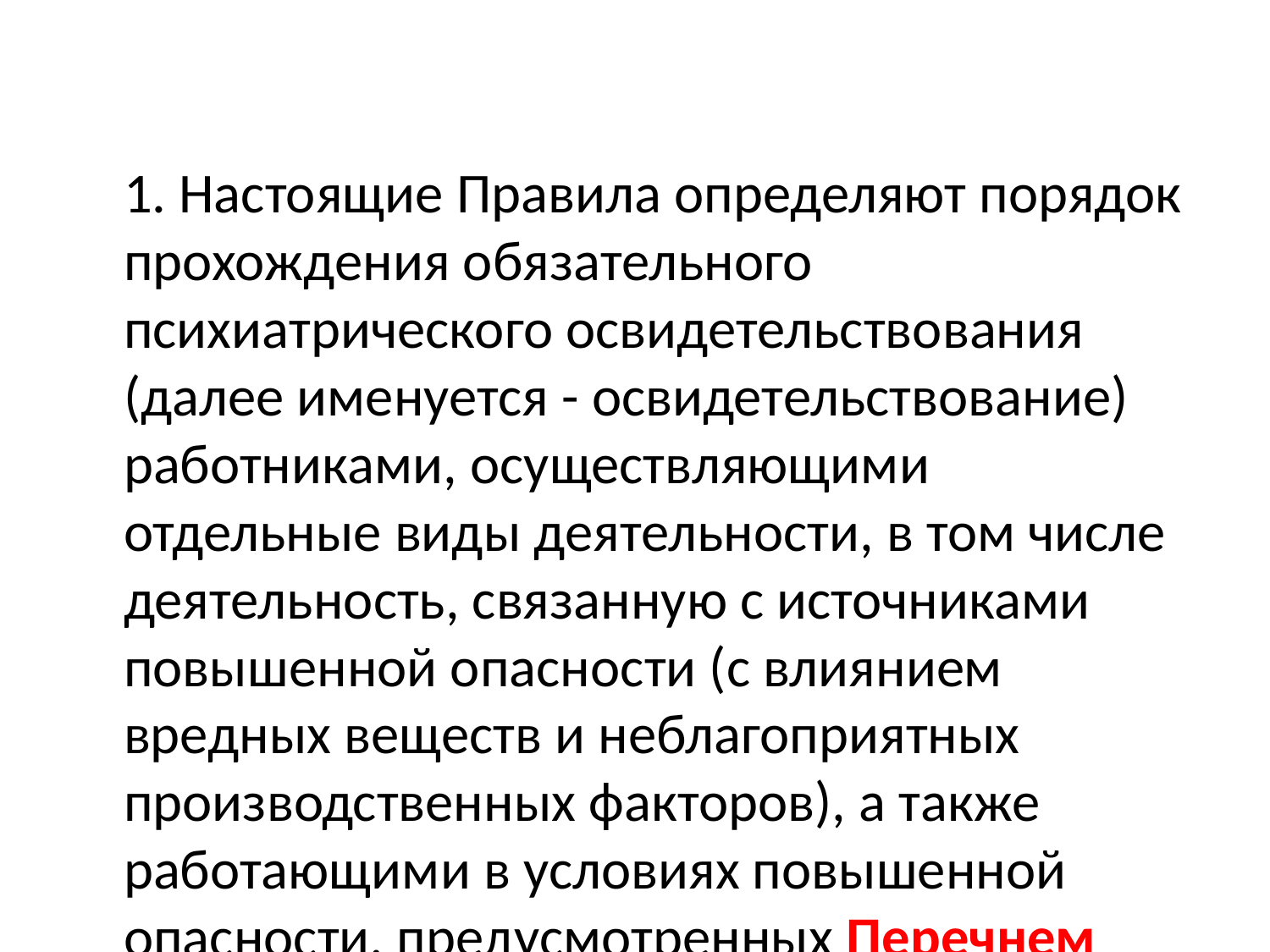

1. Настоящие Правила определяют порядок прохождения обязательного психиатрического освидетельствования (далее именуется - освидетельствование) работниками, осуществляющими отдельные виды деятельности, в том числе деятельность, связанную с источниками повышенной опасности (с влиянием вредных веществ и неблагоприятных производственных факторов), а также работающими в условиях повышенной опасности, предусмотренных Перечнем медицинских психиатрических противопоказаний для осуществления отдельных видов профессиональной деятельности и деятельности, связанной с источником повышенной опасности, утвержденным Постановлением Совета Министров - Правительства Российской Федерации от 28 апреля 1993 г. N 377 "О реализации Закона Российской Федерации "О психиатрической помощи и гарантиях прав граждан при ее оказании" (далее именуется - Перечень).